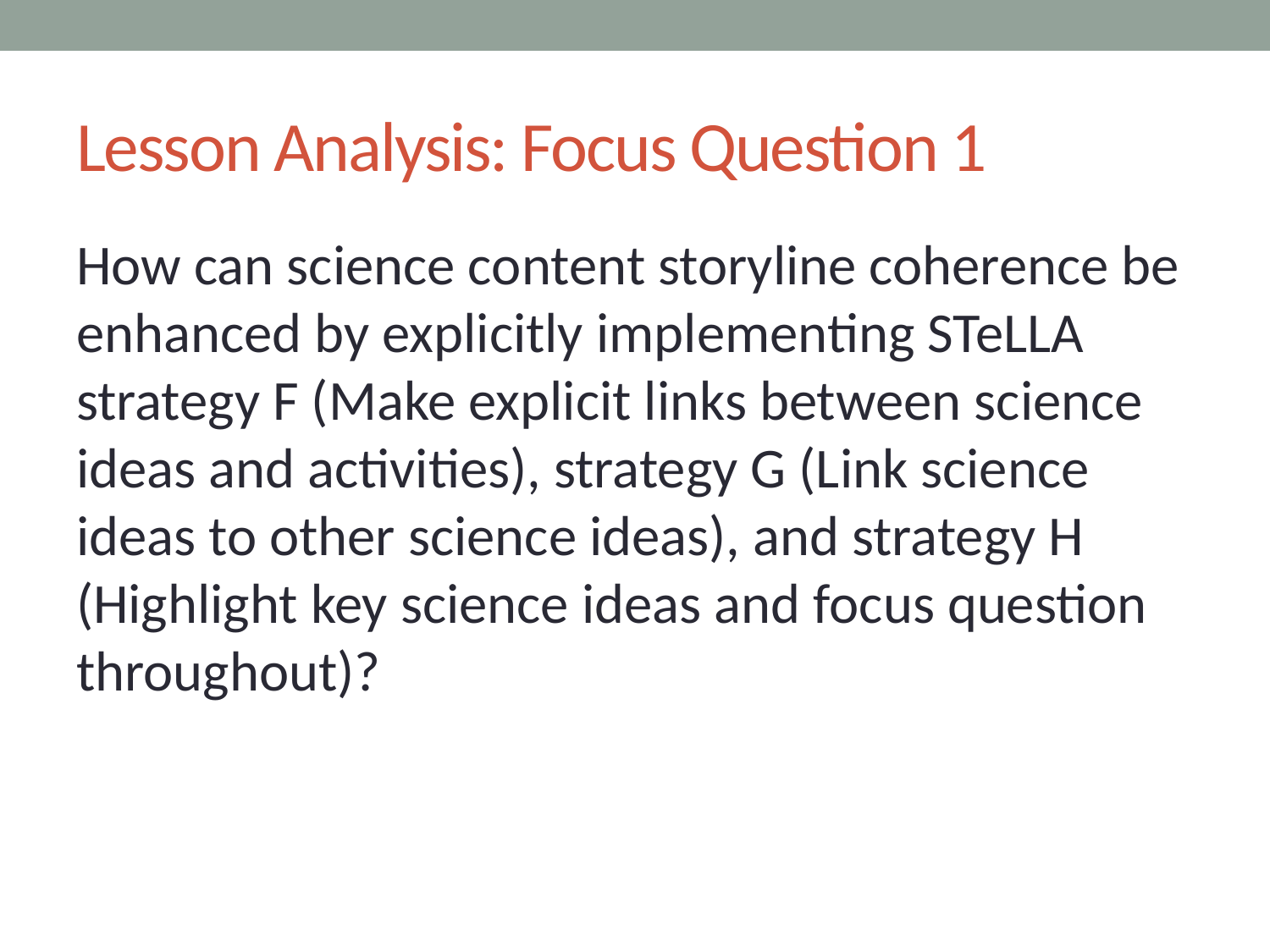

# Lesson Analysis: Focus Question 1
How can science content storyline coherence be enhanced by explicitly implementing STeLLA strategy F (Make explicit links between science ideas and activities), strategy G (Link science ideas to other science ideas), and strategy H (Highlight key science ideas and focus question throughout)?